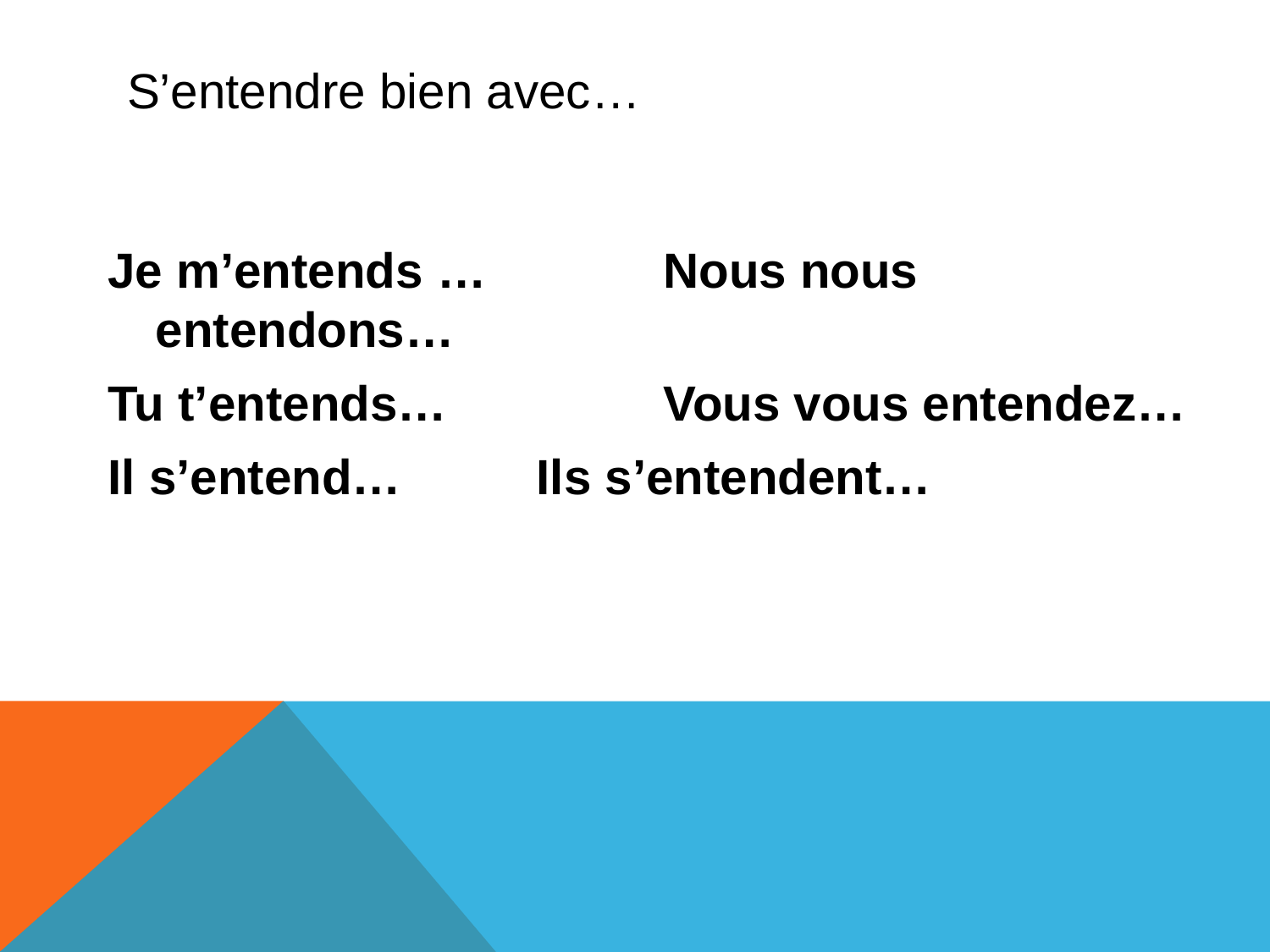

# S’entendre bien avec…
Je m’entends …		Nous nous entendons…
Tu t’entends…		Vous vous entendez…
Il s’entend…		Ils s’entendent…